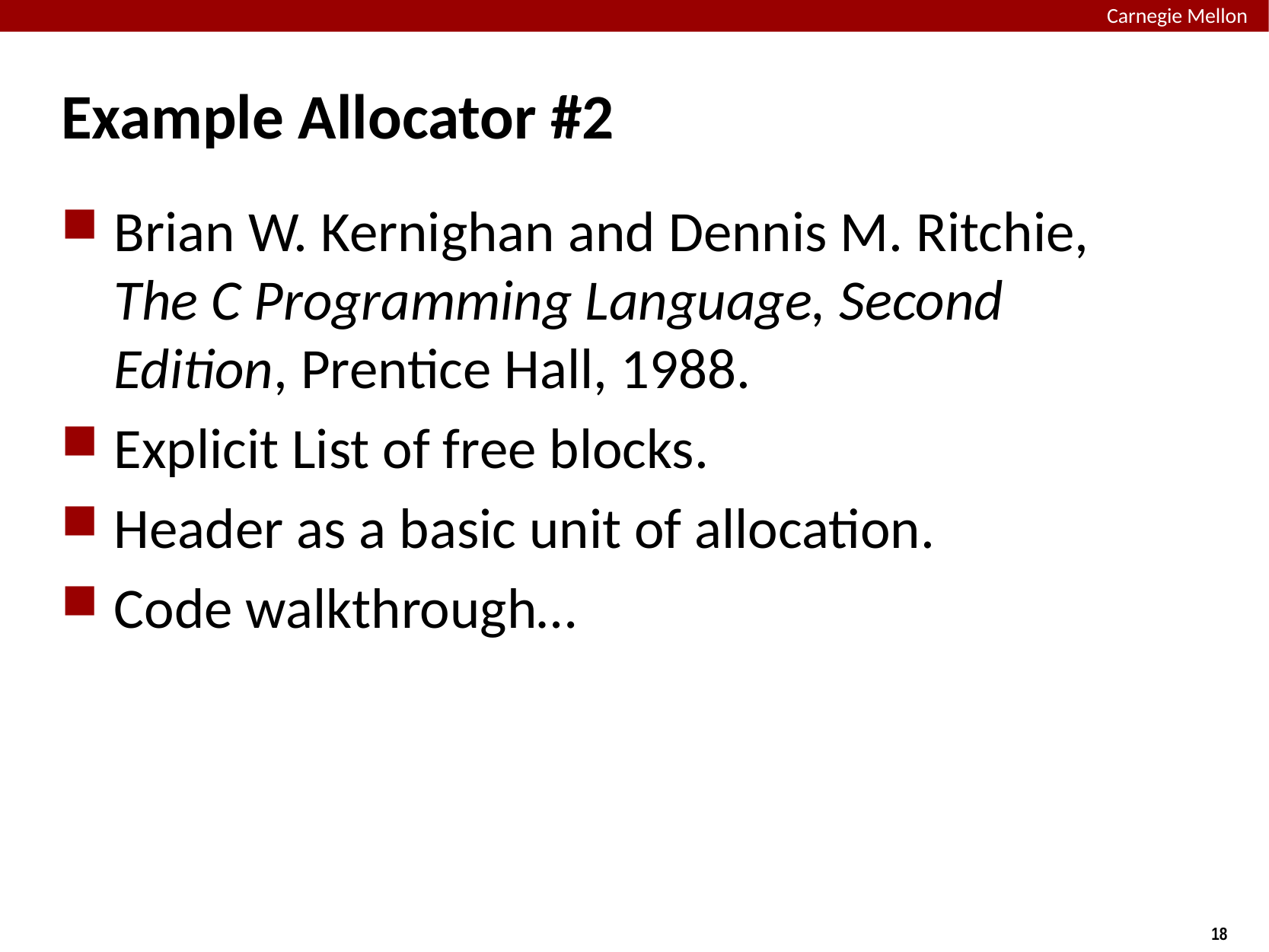

# Example Allocator #2
Brian W. Kernighan and Dennis M. Ritchie, The C Programming Language, Second Edition, Prentice Hall, 1988.
Explicit List of free blocks.
Header as a basic unit of allocation.
Code walkthrough…